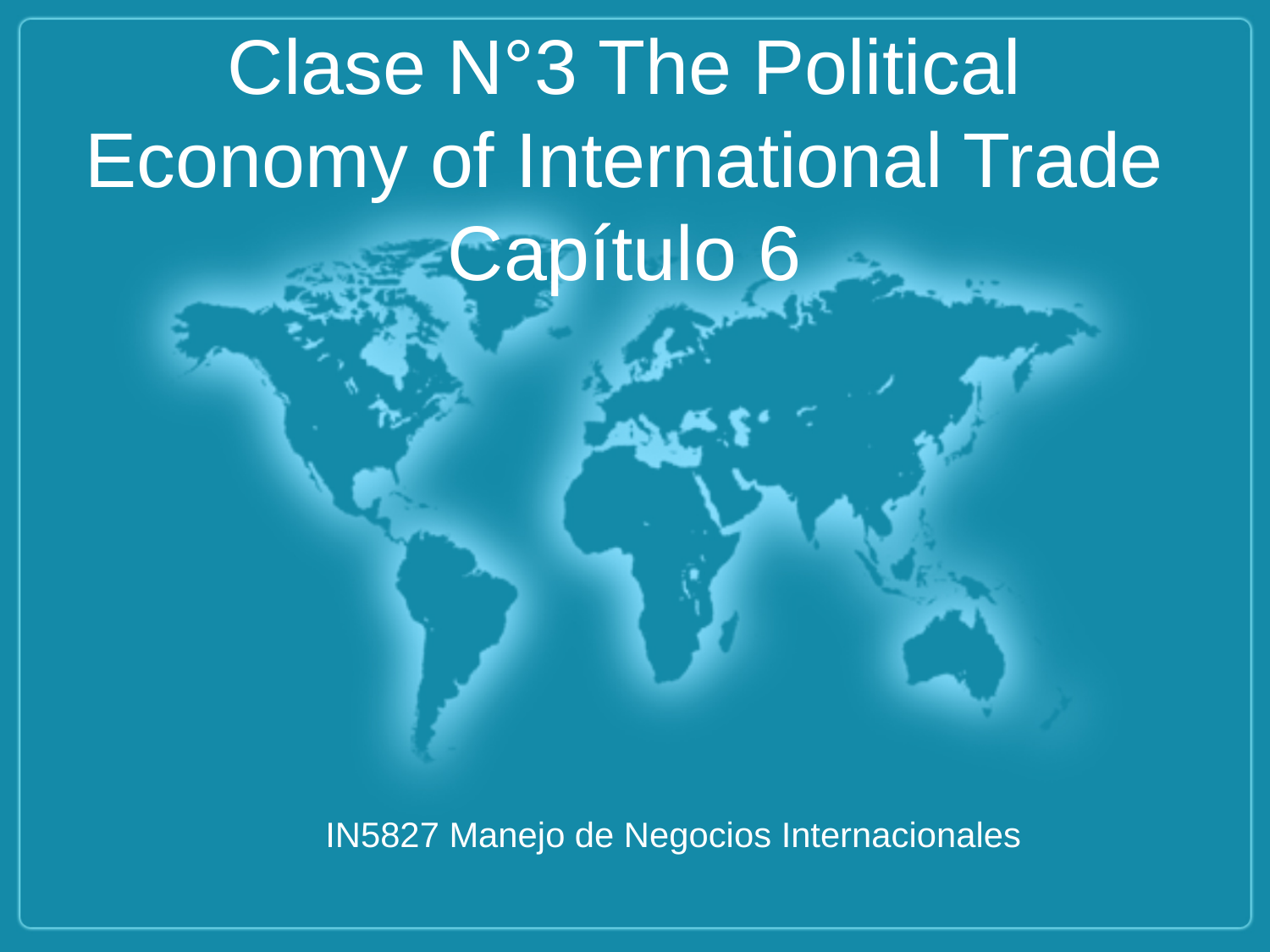

# Clase N°3 The Political Economy of International Trade Capítulo 6
IN5827 Manejo de Negocios Internacionales